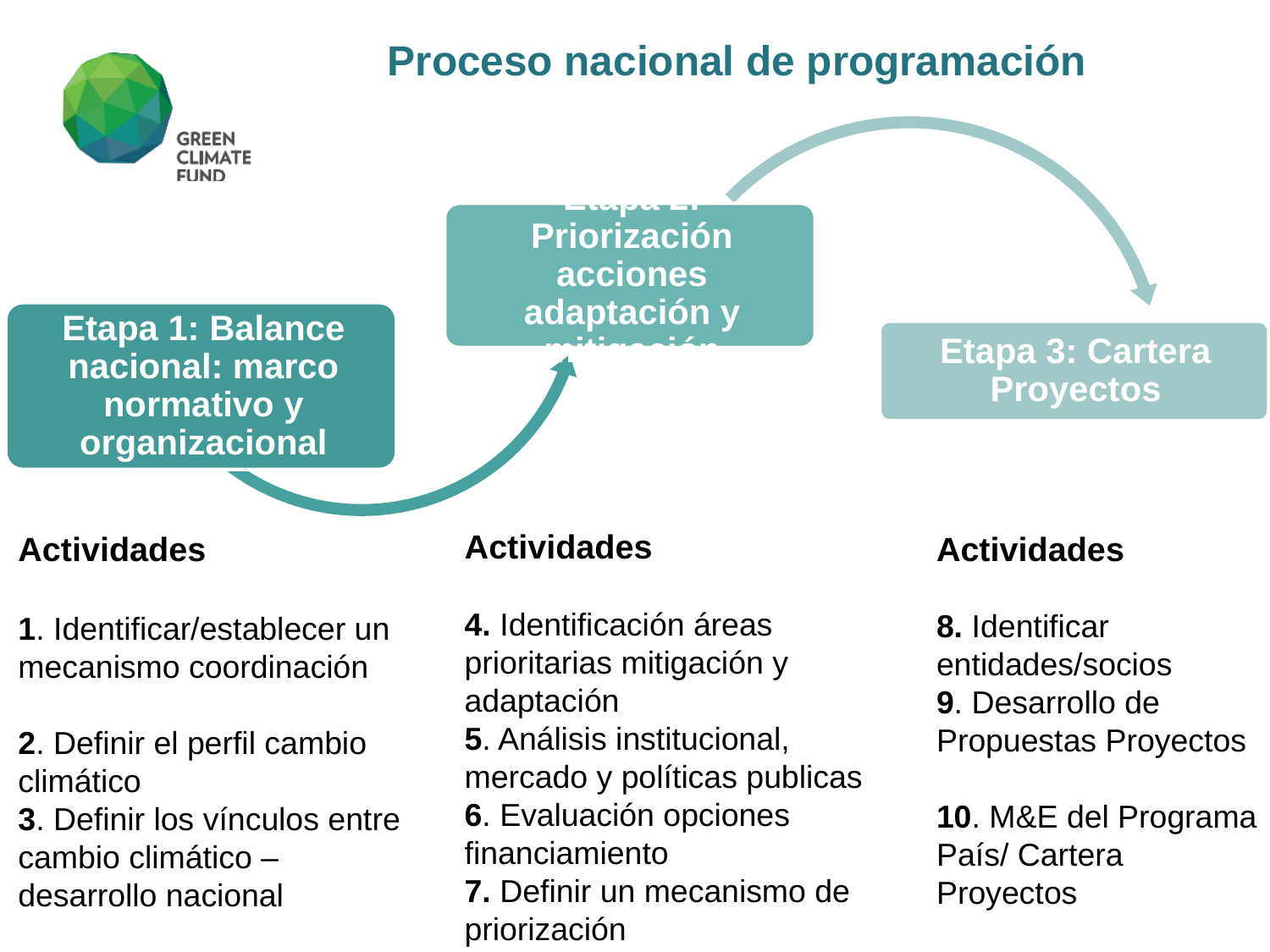

# Proceso nacional de programación
Etapa 1: Balance nacional: marco normativo y organizacional
Outputs:
Etapa 2: Priorización acciones adaptación y mitigación
Outputs:
Etapa 3: Cartera Proyectos
Actividades

4. Identificación áreas prioritarias mitigación y adaptación
5. Análisis institucional, mercado y políticas publicas
6. Evaluación opciones financiamiento
7. Definir un mecanismo de priorización

Actividades

1. Identificar/establecer un mecanismo coordinación

2. Definir el perfil cambio climático
3. Definir los vínculos entre cambio climático – desarrollo nacional

Actividades

8. Identificar entidades/socios
9. Desarrollo de Propuestas Proyectos

10. M&E del Programa País/ Cartera Proyectos